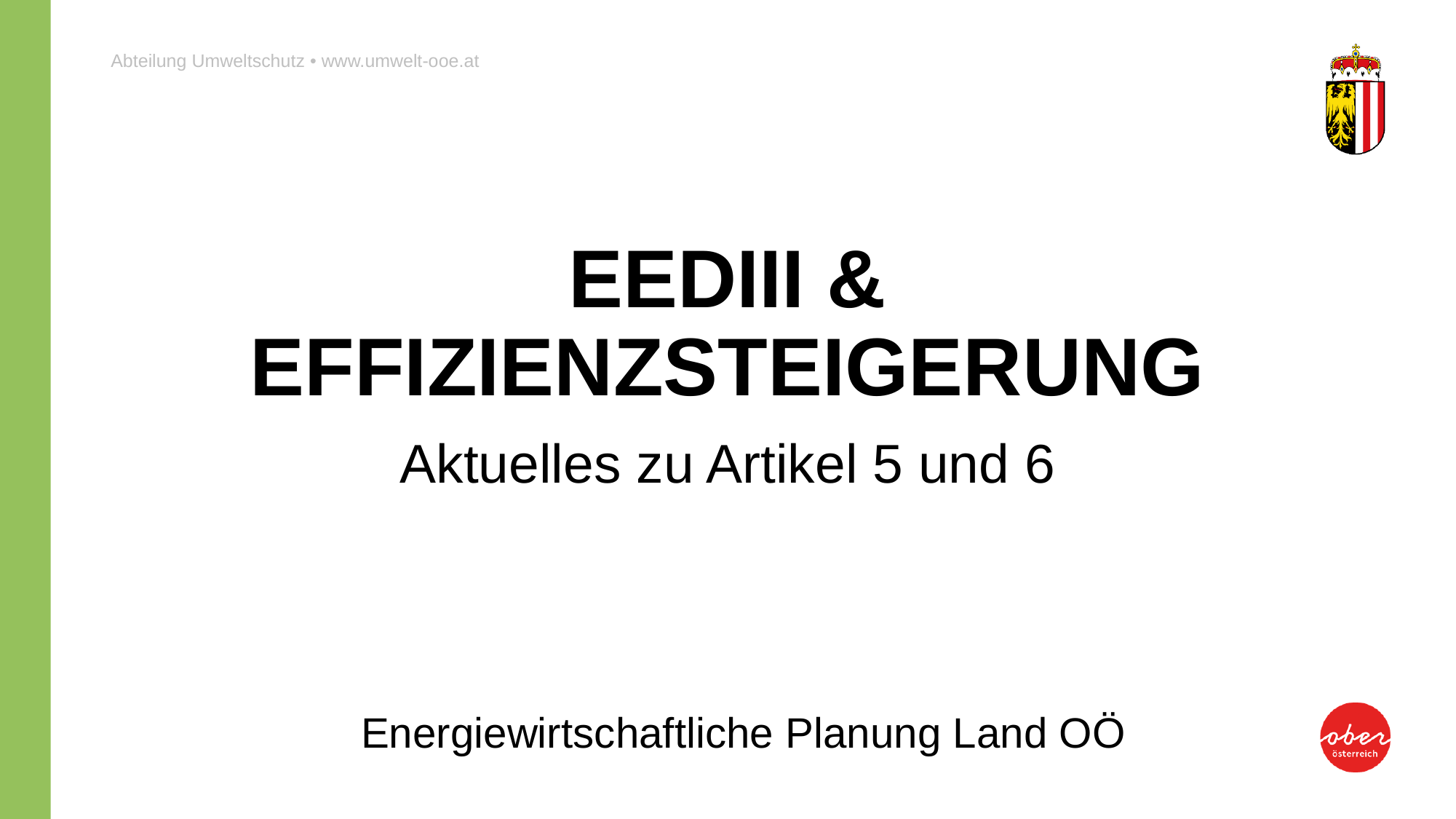

# EEDIII & EFFIZIENZSTEIGERUNG
Aktuelles zu Artikel 5 und 6
Energiewirtschaftliche Planung Land OÖ